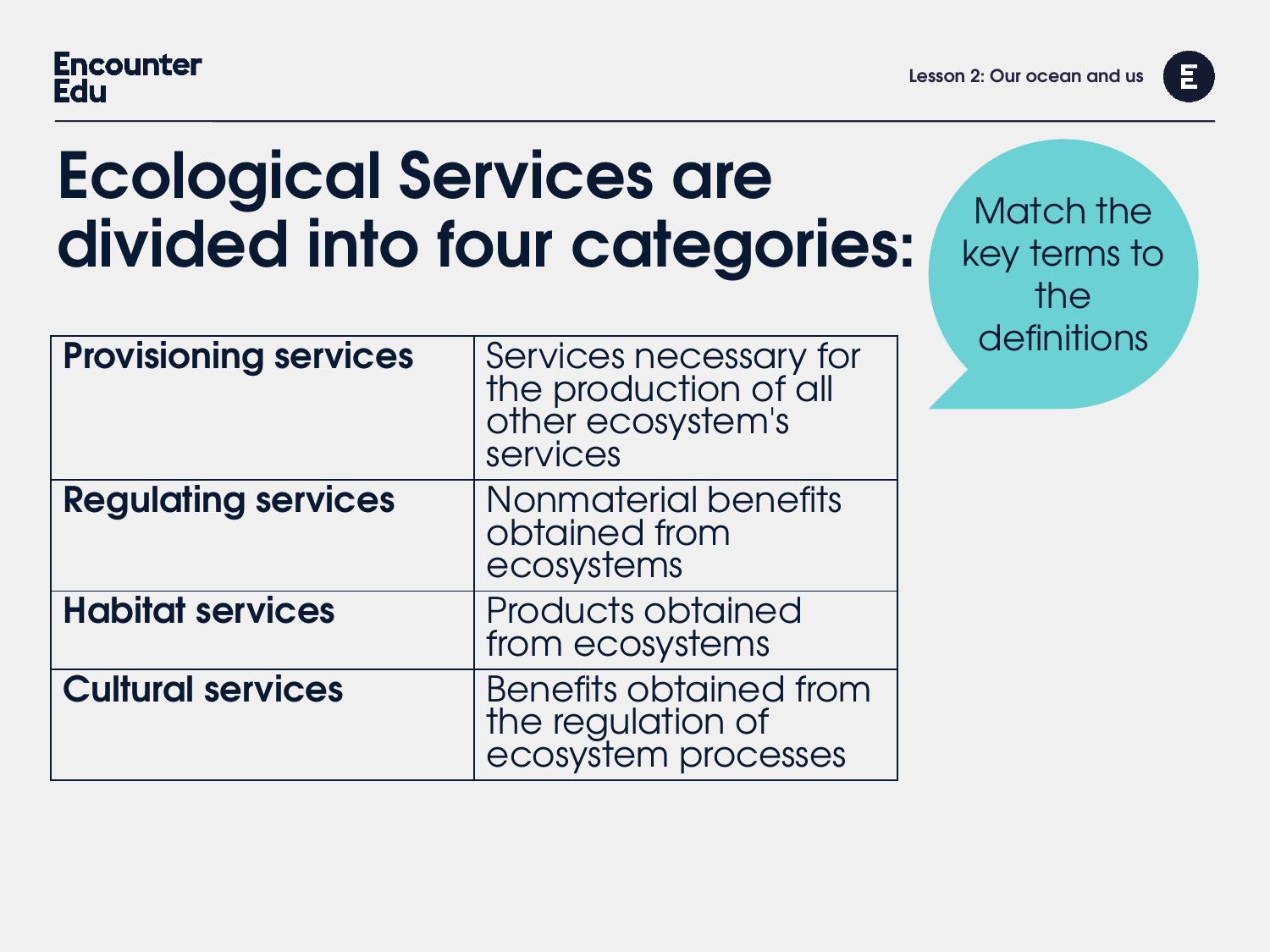

# Lesson 2: Our ocean and us
Ecological Services are divided into four categories:

Match the key terms to the definitions
| Provisioning services | Services necessary for the production of all other ecosystem's services |
| --- | --- |
| Regulating services | Nonmaterial benefits obtained from ecosystems |
| Habitat services | Products obtained from ecosystems |
| Cultural services | Benefits obtained from the regulation of ecosystem processes |